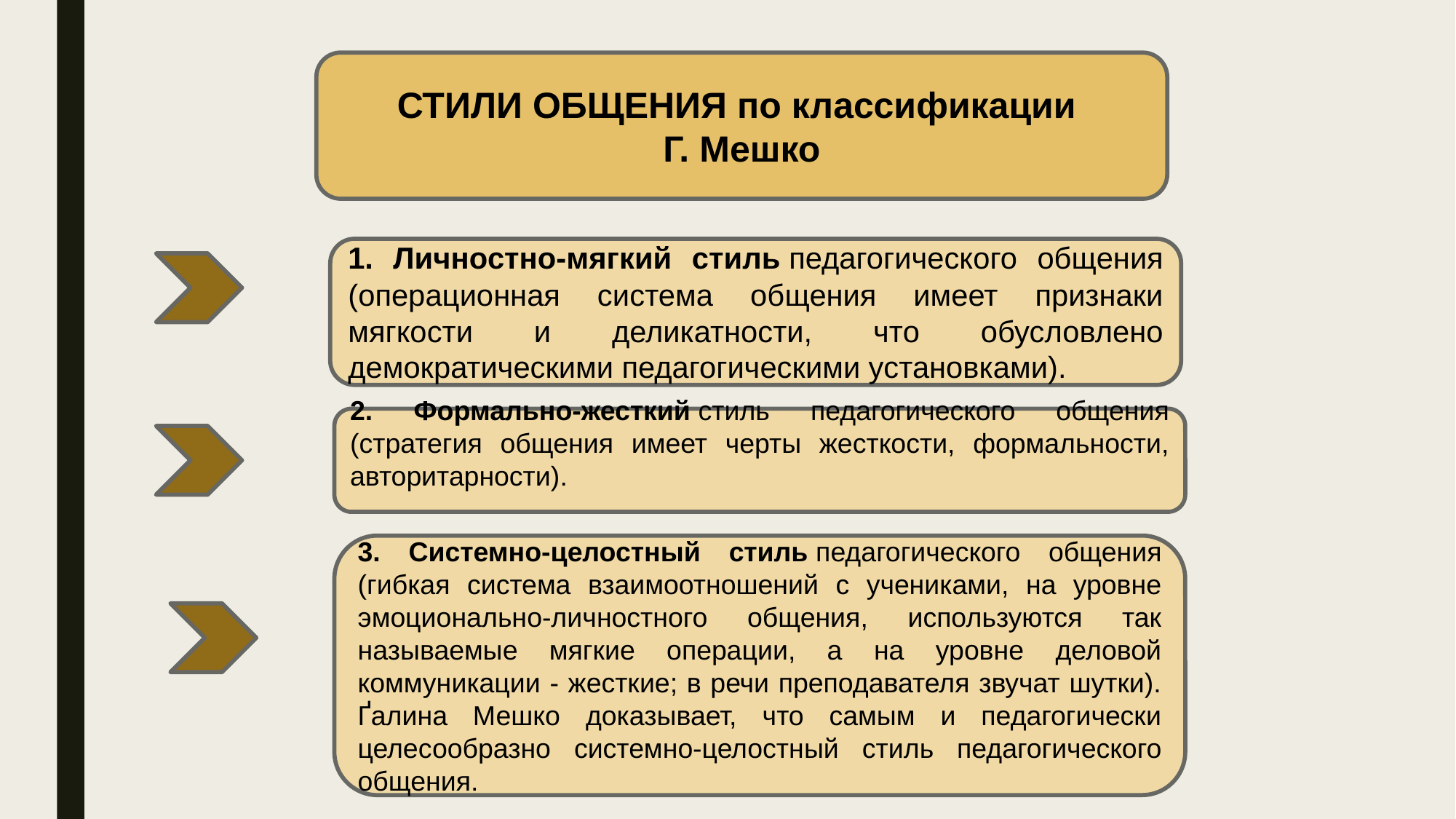

СТИЛИ ОБЩЕНИЯ по классификации
Г. Мешко
1. Личностно-мягкий стиль педагогического общения (операционная система общения имеет признаки мягкости и деликатности, что обусловлено демократическими педагогическими установками).

2. Формально-жесткий стиль педагогического общения (стратегия общения имеет черты жесткости, формальности, авторитарности).

3. Системно-целостный стиль педагогического общения (гибкая система взаимоотношений с учениками, на уровне эмоционально-личностного общения, используются так называемые мягкие операции, а на уровне деловой коммуникации - жесткие; в речи преподавателя звучат шутки). Ґалина Мешко доказывает, что самым и педагогически целесообразно системно-целостный стиль педагогического общения.